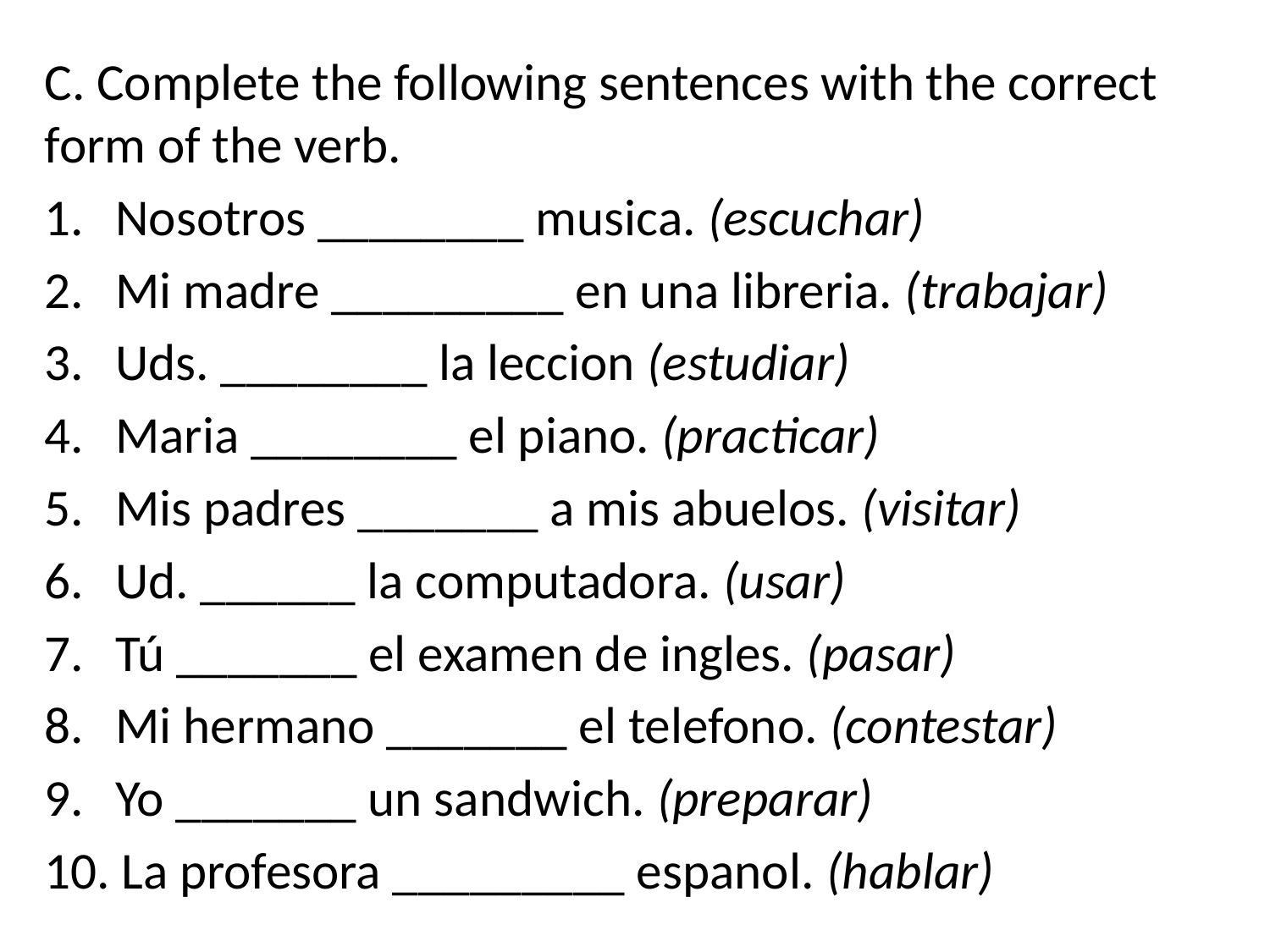

C. Complete the following sentences with the correct form of the verb.
Nosotros ________ musica. (escuchar)
Mi madre _________ en una libreria. (trabajar)
Uds. ________ la leccion (estudiar)
Maria ________ el piano. (practicar)
Mis padres _______ a mis abuelos. (visitar)
Ud. ______ la computadora. (usar)
Tú _______ el examen de ingles. (pasar)
Mi hermano _______ el telefono. (contestar)
Yo _______ un sandwich. (preparar)
10. La profesora _________ espanol. (hablar)